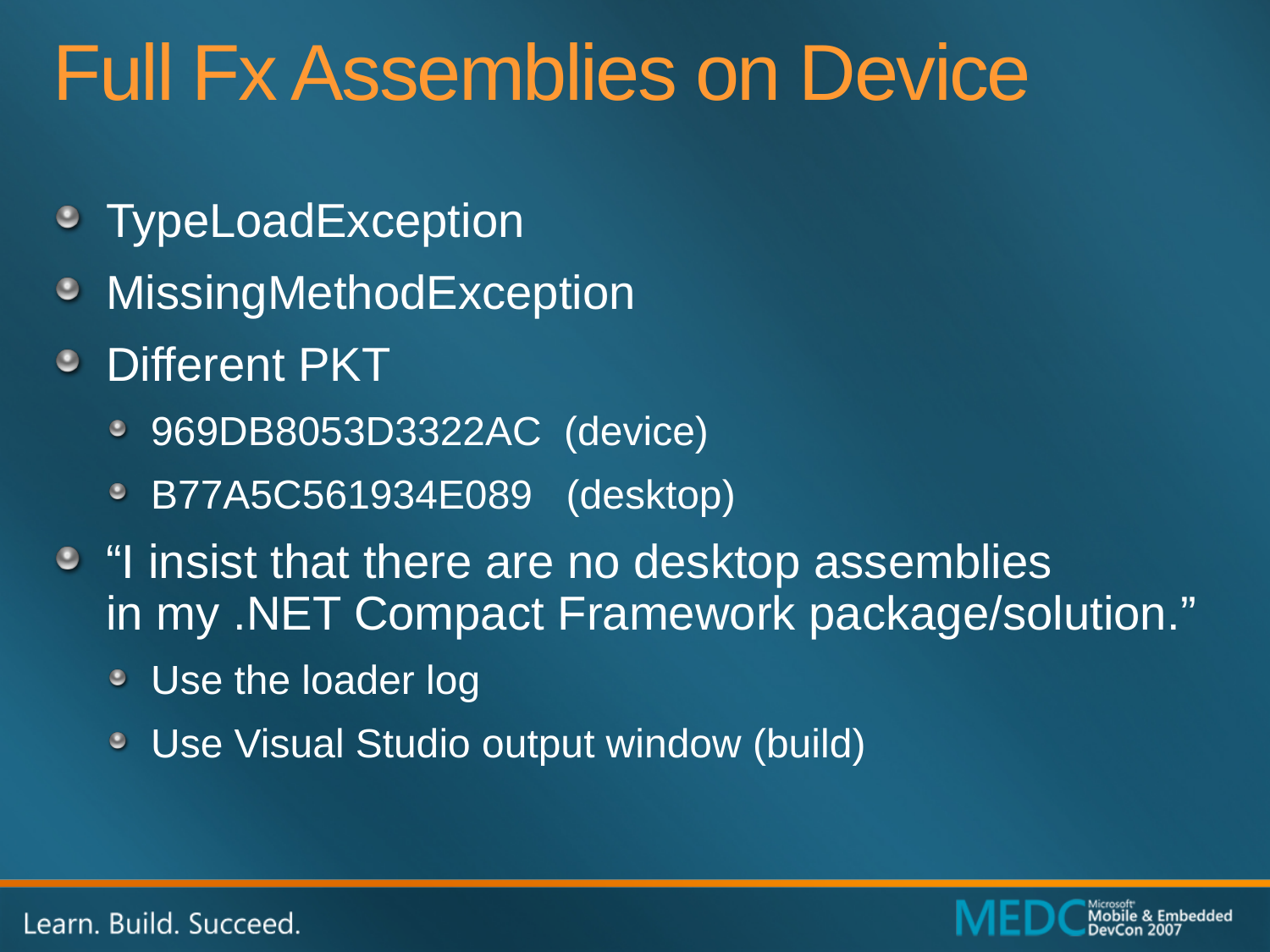

# Full Fx Assemblies on Device
TypeLoadException
MissingMethodException
Different PKT
969DB8053D3322AC  (device)
B77A5C561934E089   (desktop)
“I insist that there are no desktop assemblies
in my .NET Compact Framework package/solution.”
Use the loader log
Use Visual Studio output window (build)